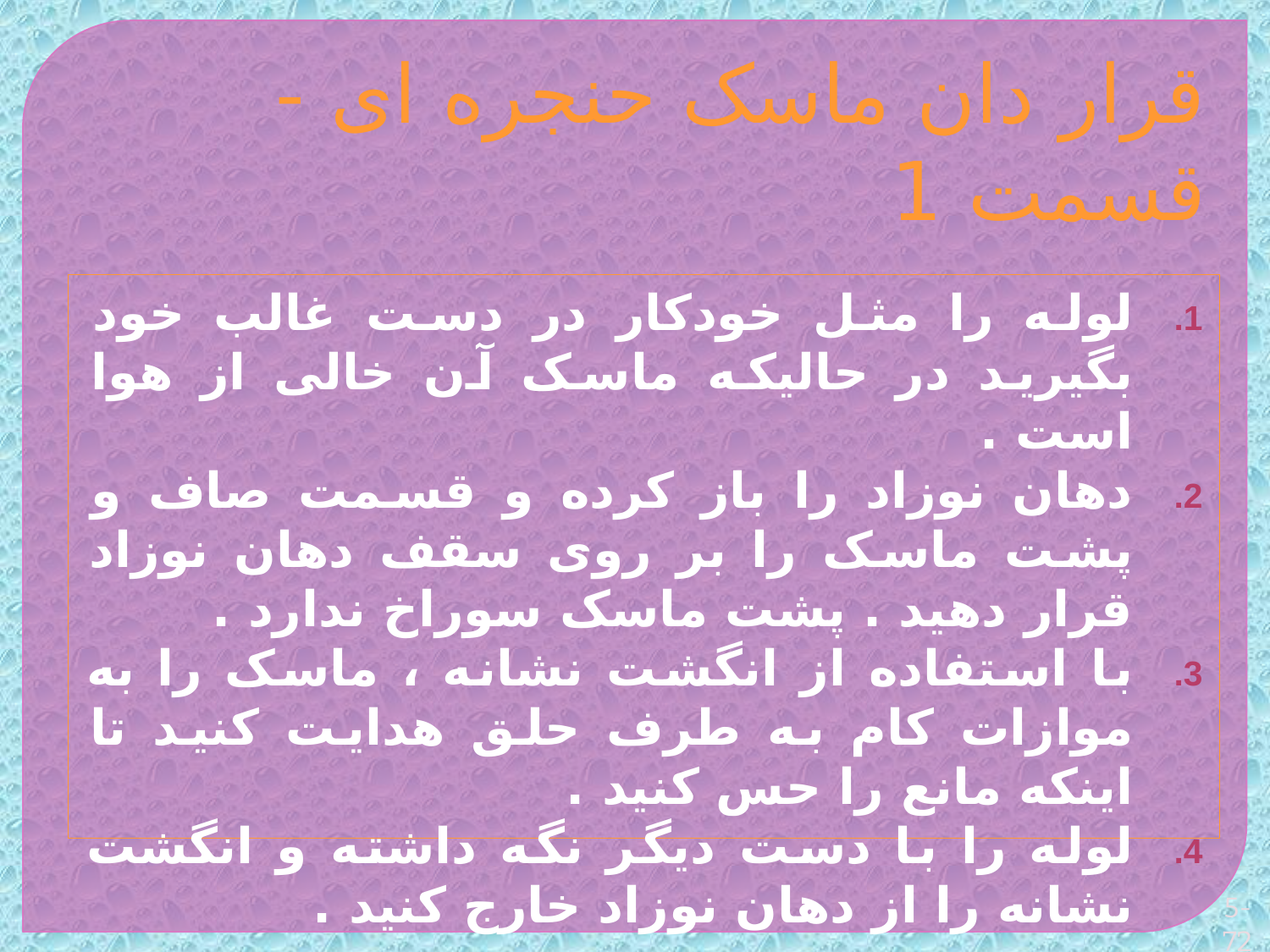

# قرار دان ماسک حنجره ای - قسمت 1
لوله را مثل خودکار در دست غالب خود بگیرید در حالیکه ماسک آن خالی از هوا است .
دهان نوزاد را باز کرده و قسمت صاف و پشت ماسک را بر روی سقف دهان نوزاد قرار دهید . پشت ماسک سوراخ ندارد .
با استفاده از انگشت نشانه ، ماسک را به موازات کام به طرف حلق هدایت کنید تا اینکه مانع را حس کنید .
لوله را با دست دیگر نگه داشته و انگشت نشانه را از دهان نوزاد خارج کنید .
5-72